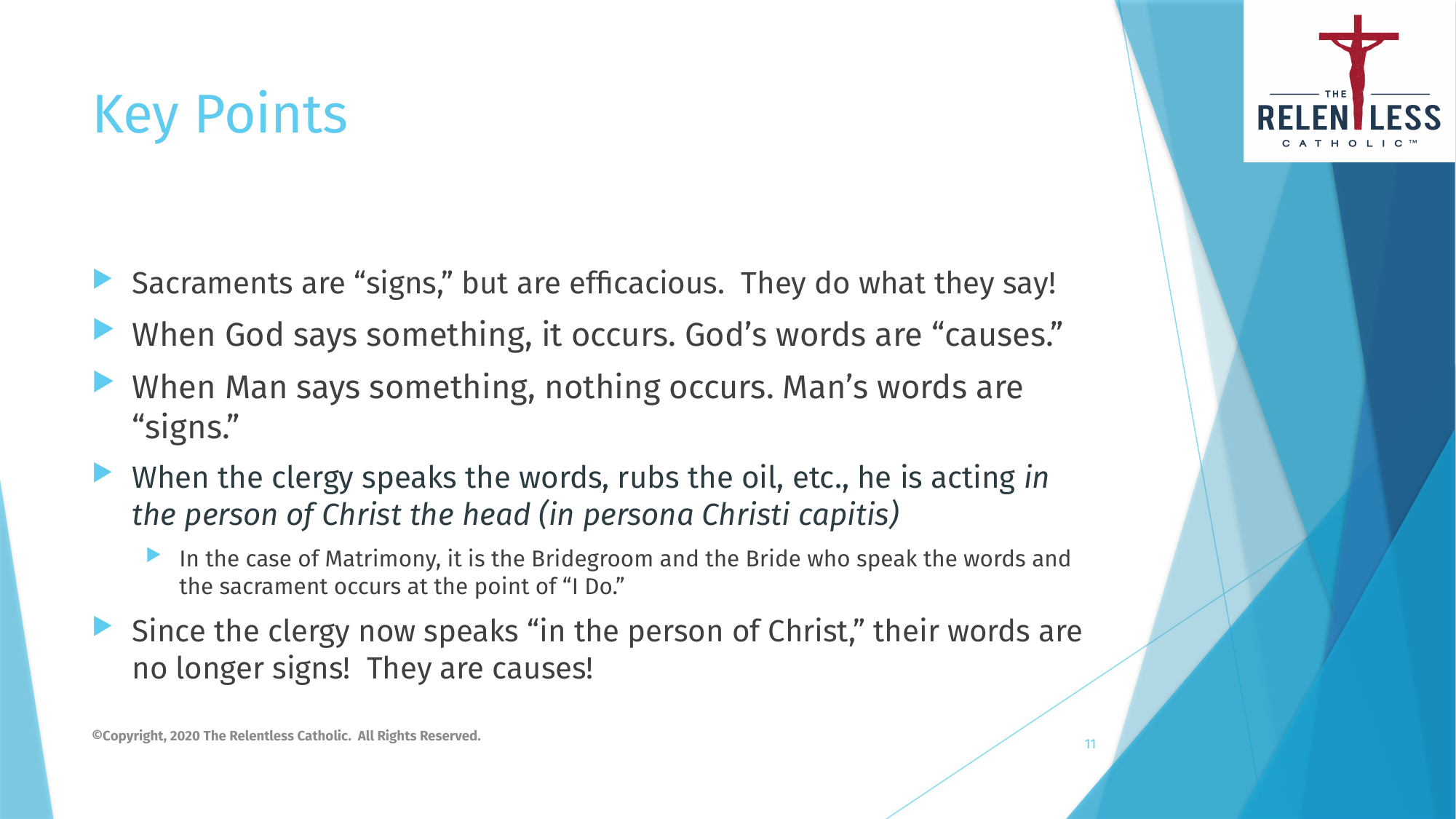

# Key Points
Sacraments are “signs,” but are efficacious.  They do what they say!
When God says something, it occurs. God’s words are “causes.”
When Man says something, nothing occurs. Man’s words are “signs.”
When the clergy speaks the words, rubs the oil, etc., he is acting in the person of Christ the head (in persona Christi capitis)
In the case of Matrimony, it is the Bridegroom and the Bride who speak the words and the sacrament occurs at the point of “I Do.”
Since the clergy now speaks “in the person of Christ,” their words are no longer signs!  They are causes!

©Copyright, 2020 The Relentless Catholic.  All Rights Reserved.

11